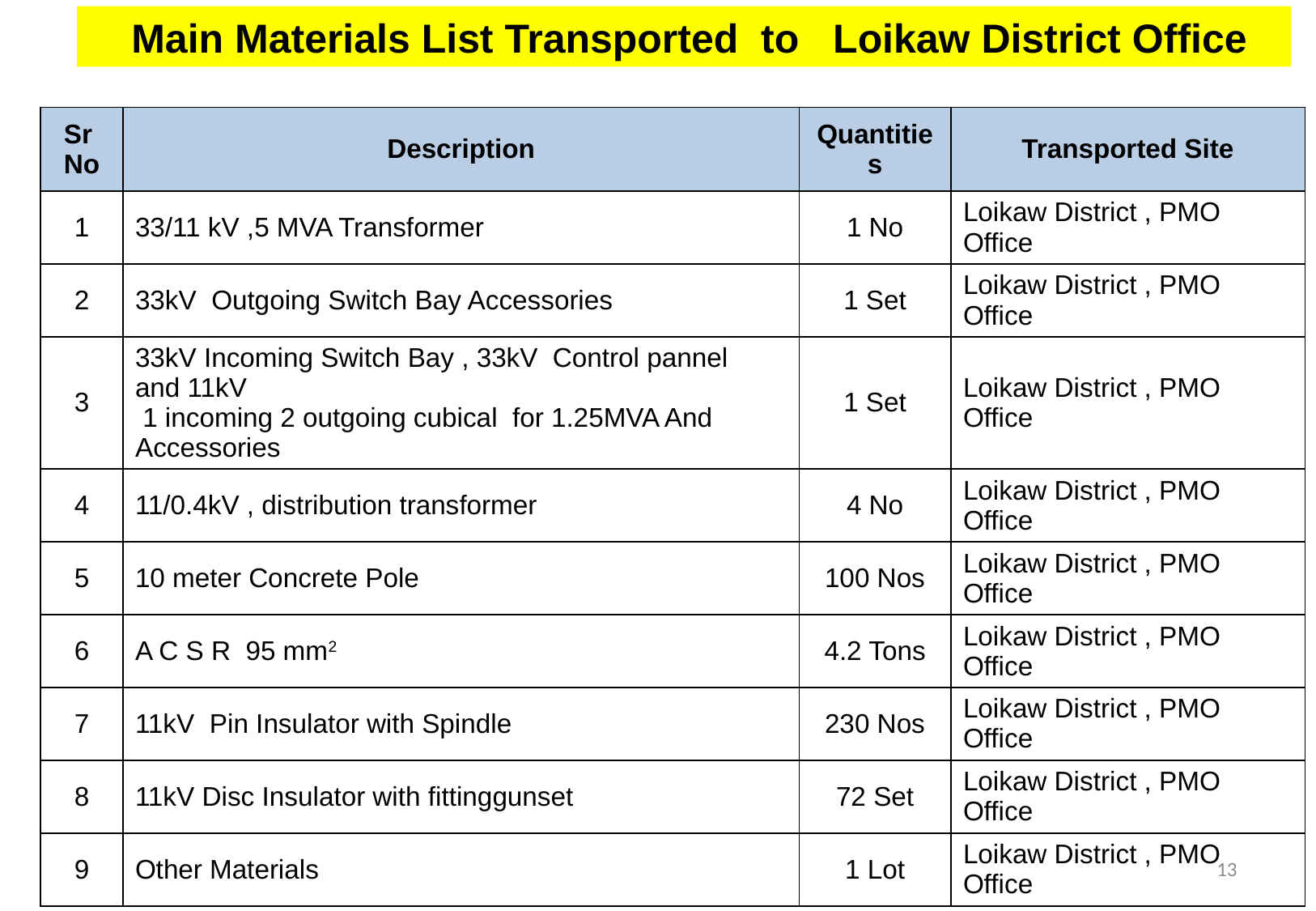

Main Materials List Transported  to   Loikaw District Office
| Sr No | Description | Quantities | Transported Site |
| --- | --- | --- | --- |
| 1 | 33/11 kV ,5 MVA Transformer | 1 No | Loikaw District , PMO Office |
| 2 | 33kV Outgoing Switch Bay Accessories | 1 Set | Loikaw District , PMO Office |
| 3 | 33kV Incoming Switch Bay , 33kV Control pannel and 11kV 1 incoming 2 outgoing cubical for 1.25MVA And Accessories | 1 Set | Loikaw District , PMO Office |
| 4 | 11/0.4kV , distribution transformer | 4 No | Loikaw District , PMO Office |
| 5 | 10 meter Concrete Pole | 100 Nos | Loikaw District , PMO Office |
| 6 | A C S R 95 mm2 | 4.2 Tons | Loikaw District , PMO Office |
| 7 | 11kV Pin Insulator with Spindle | 230 Nos | Loikaw District , PMO Office |
| 8 | 11kV Disc Insulator with fittinggunset | 72 Set | Loikaw District , PMO Office |
| 9 | Other Materials | 1 Lot | Loikaw District , PMO Office |
13